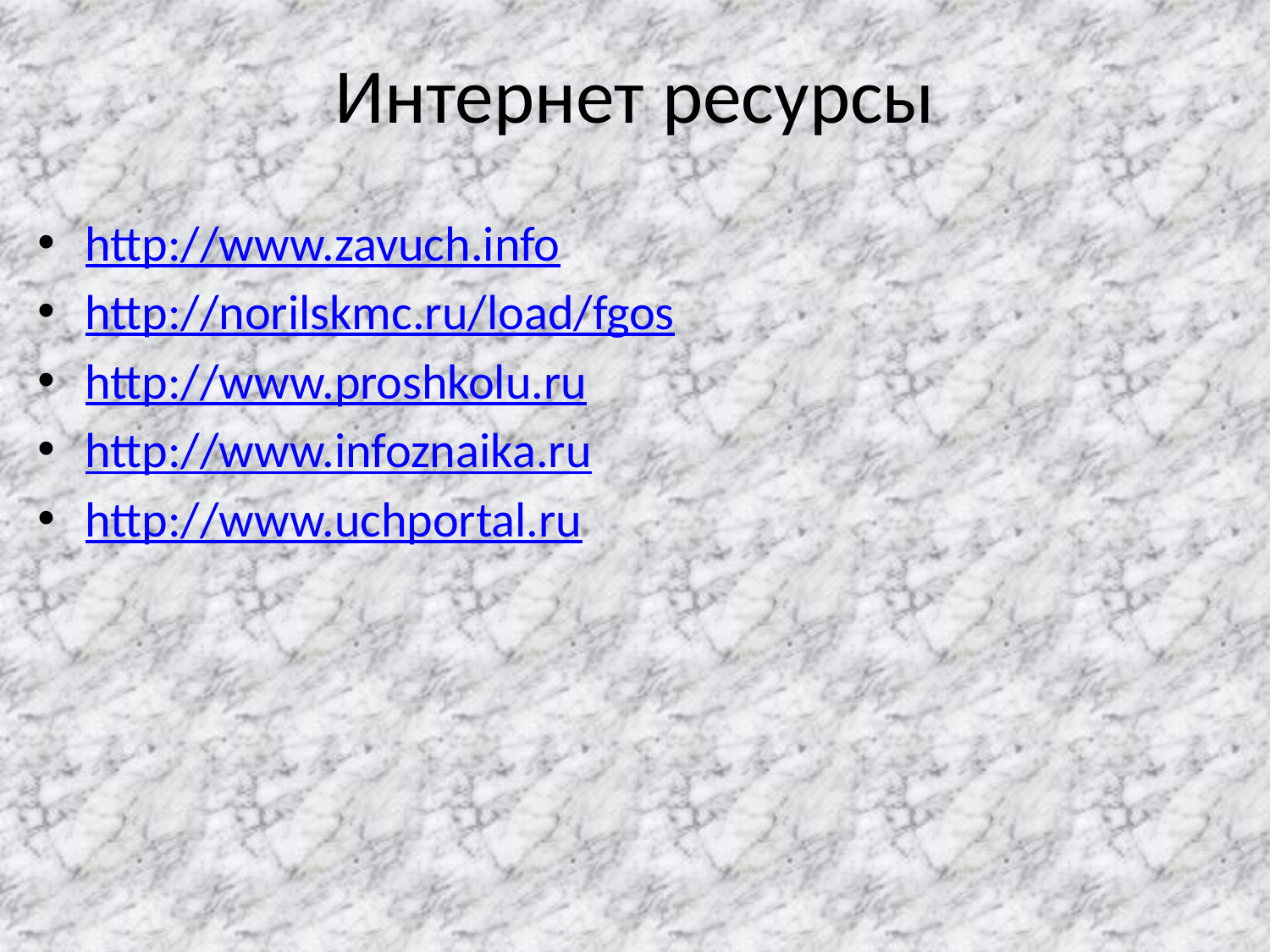

# Интернет ресурсы

http://www.zavuch.info
http://norilskmc.ru/load/fgos
http://www.proshkolu.ru
http://www.infoznaika.ru
http://www.uchportal.ru